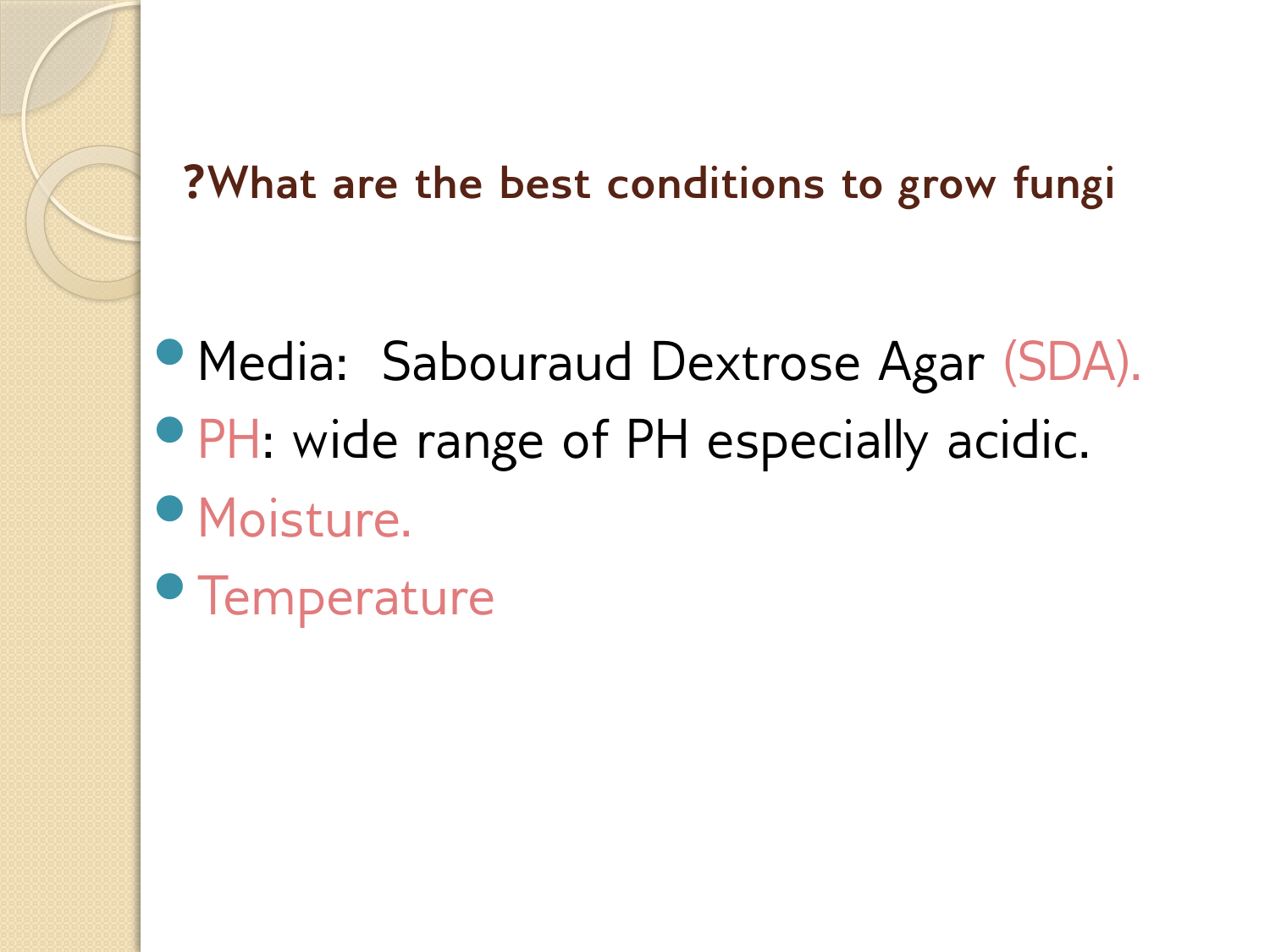

# What are the best conditions to grow fungi?
Media:  Sabouraud Dextrose Agar (SDA).
PH: wide range of PH especially acidic.
Moisture.
Temperature